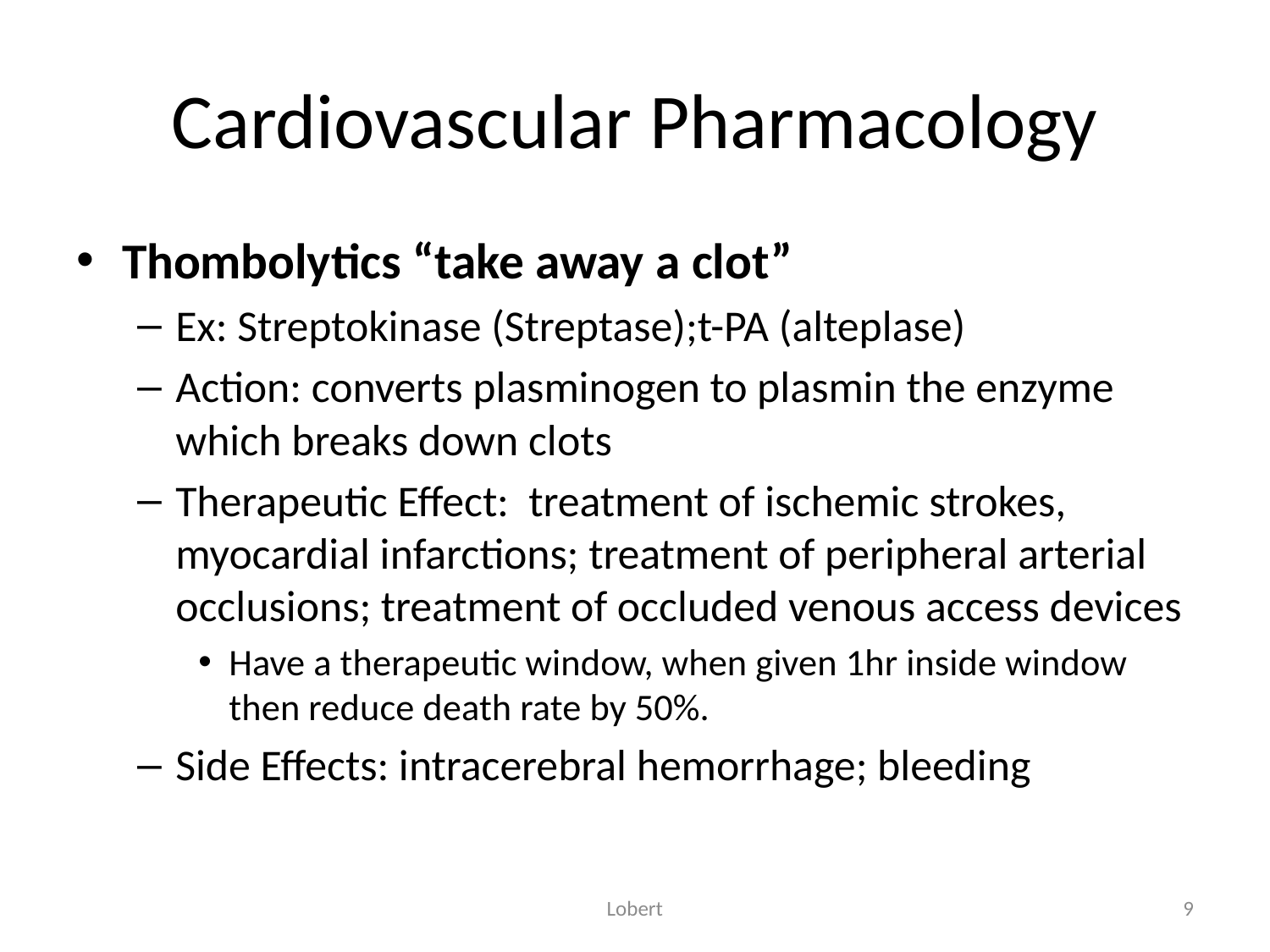

# Cardiovascular Pharmacology
Thombolytics “take away a clot”
Ex: Streptokinase (Streptase);t-PA (alteplase)
Action: converts plasminogen to plasmin the enzyme which breaks down clots
Therapeutic Effect:  treatment of ischemic strokes, myocardial infarctions; treatment of peripheral arterial occlusions; treatment of occluded venous access devices
Have a therapeutic window, when given 1hr inside window then reduce death rate by 50%.
Side Effects: intracerebral hemorrhage; bleeding
Lobert
9